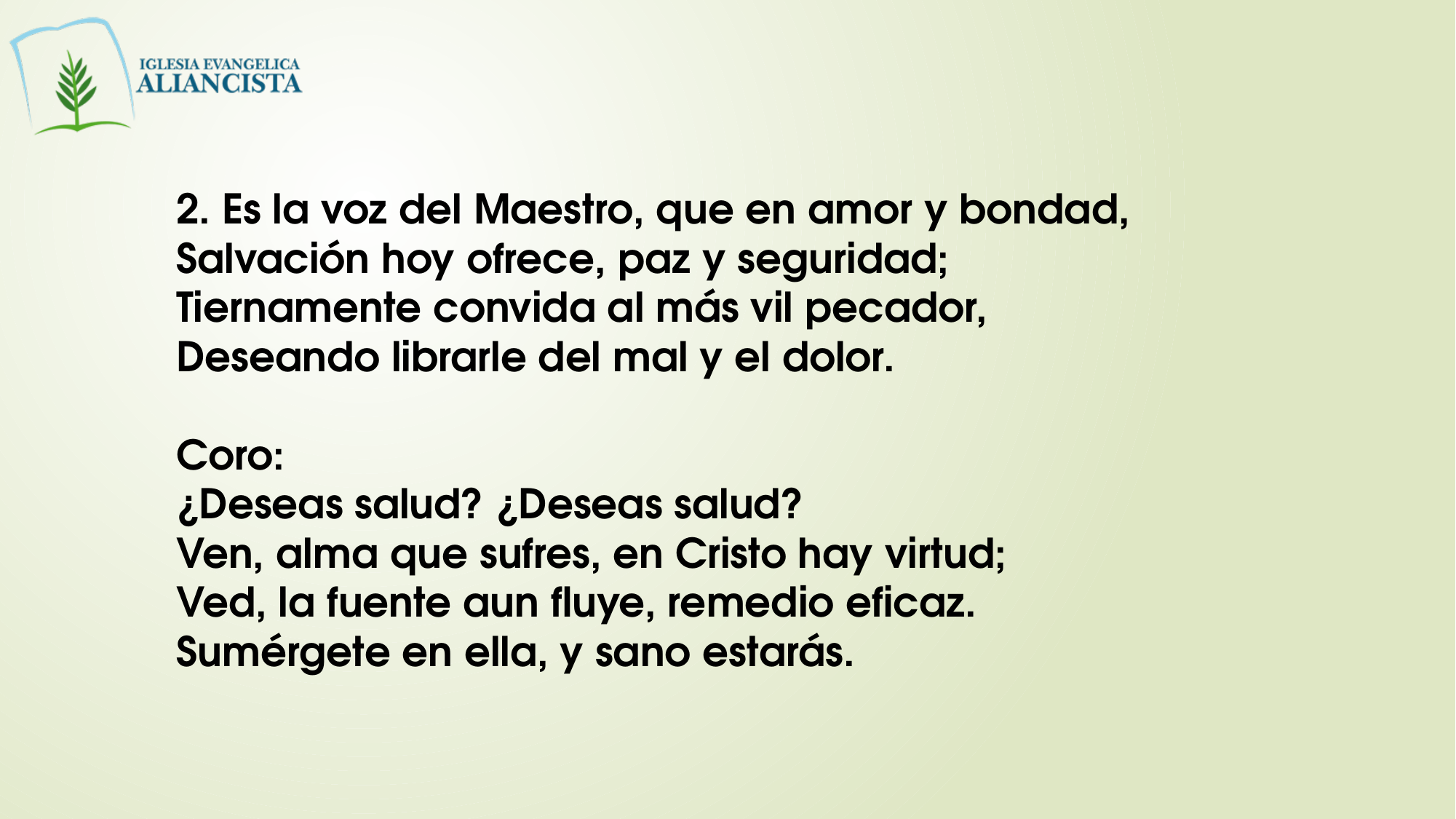

2. Es la voz del Maestro, que en amor y bondad,
Salvación hoy ofrece, paz y seguridad;
Tiernamente convida al más vil pecador,
Deseando librarle del mal y el dolor.

Coro:
¿Deseas salud? ¿Deseas salud?
Ven, alma que sufres, en Cristo hay virtud;
Ved, la fuente aun fluye, remedio eficaz.
Sumérgete en ella, y sano estarás.